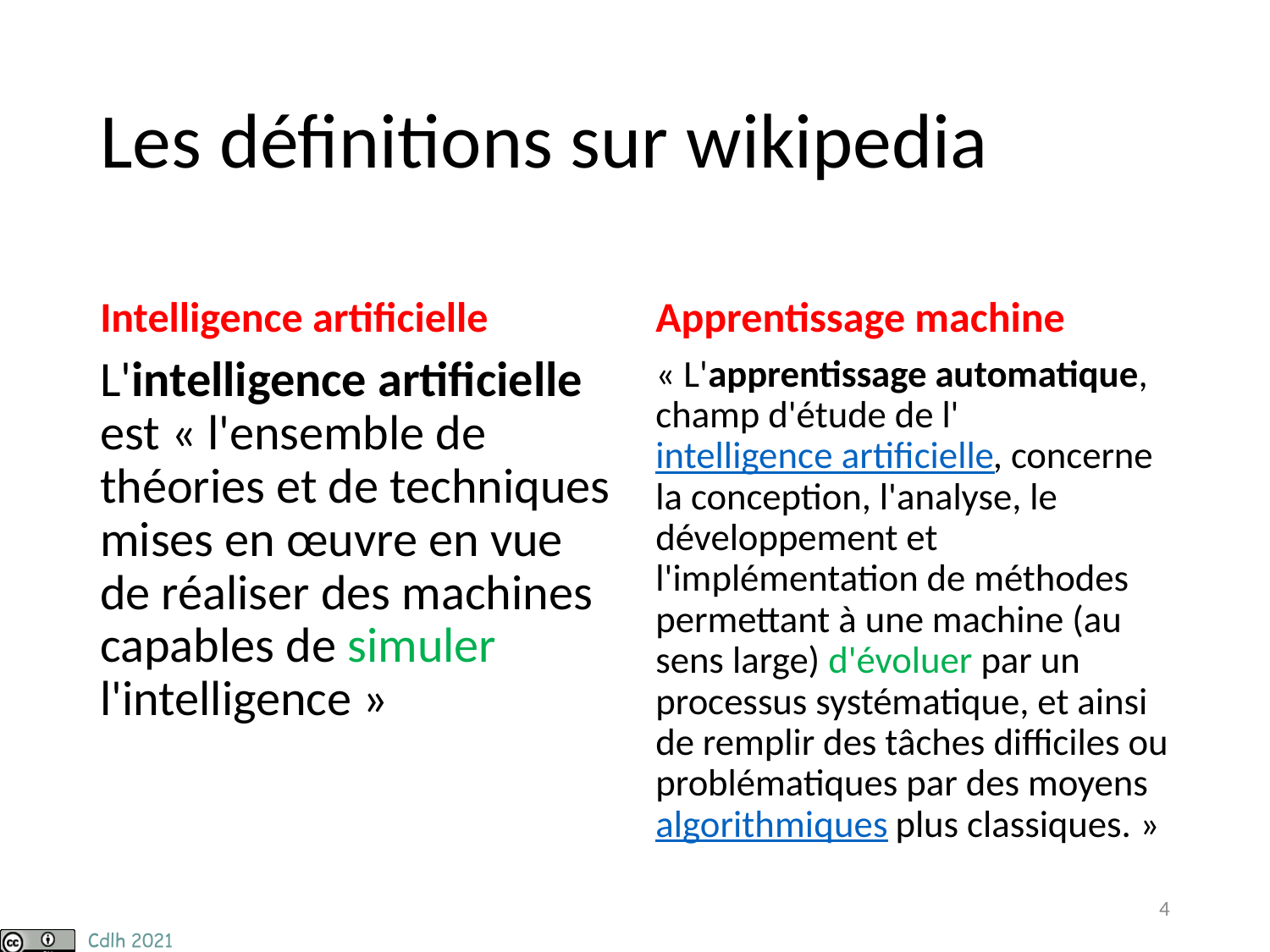

# Les définitions sur wikipedia
Intelligence artificielle
Apprentissage machine
L'intelligence artificielle est « l'ensemble de théories et de techniques mises en œuvre en vue de réaliser des machines capables de simuler l'intelligence »
« L'apprentissage automatique, champ d'étude de l'intelligence artificielle, concerne la conception, l'analyse, le développement et l'implémentation de méthodes permettant à une machine (au sens large) d'évoluer par un processus systématique, et ainsi de remplir des tâches difficiles ou problématiques par des moyens algorithmiques plus classiques. »
4